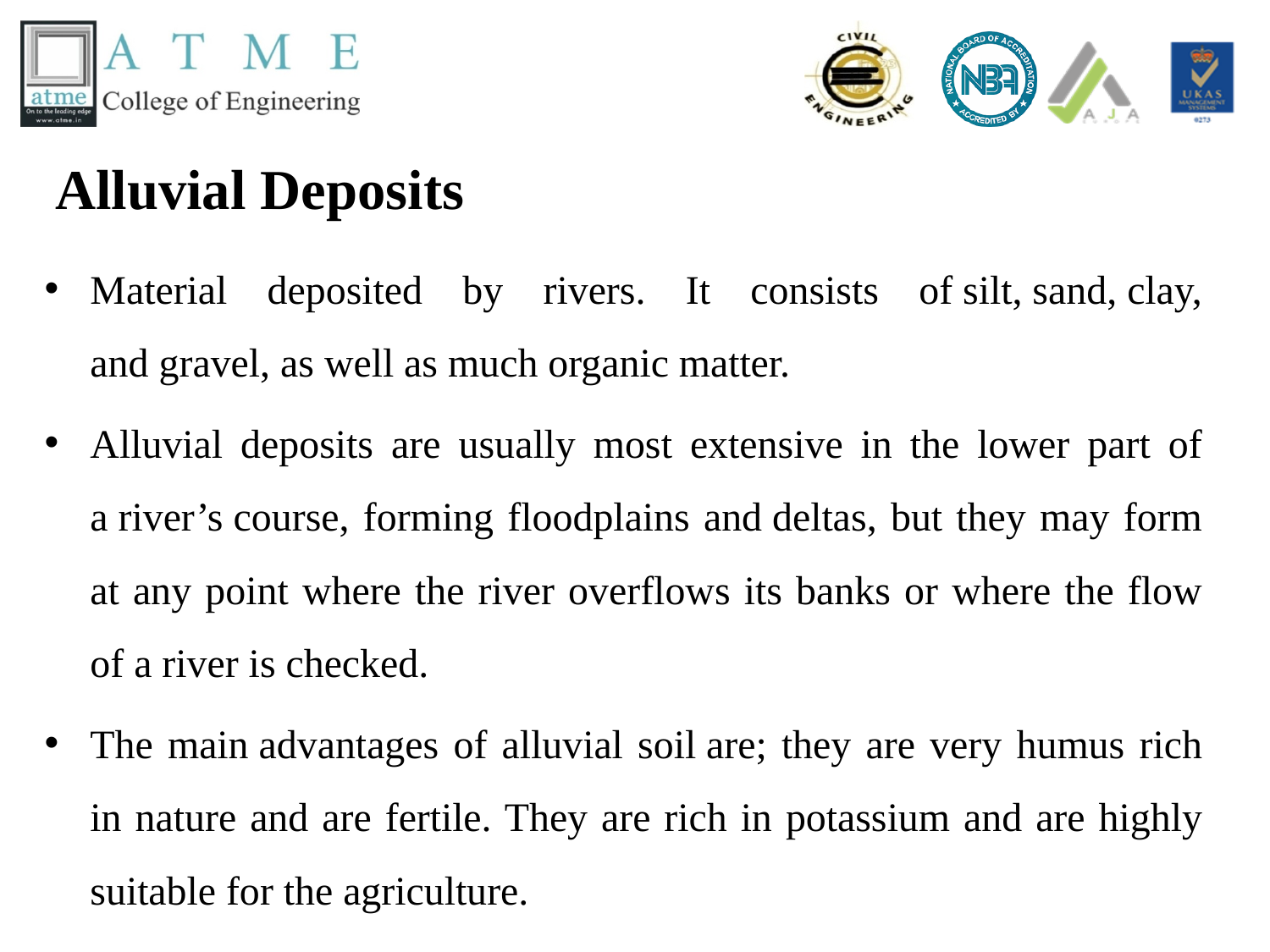

# Alluvial Deposits
Material deposited by rivers. It consists of silt, sand, clay, and gravel, as well as much organic matter.
Alluvial deposits are usually most extensive in the lower part of a river’s course, forming floodplains and deltas, but they may form at any point where the river overflows its banks or where the flow of a river is checked.
The main advantages of alluvial soil are; they are very humus rich in nature and are fertile. They are rich in potassium and are highly suitable for the agriculture.